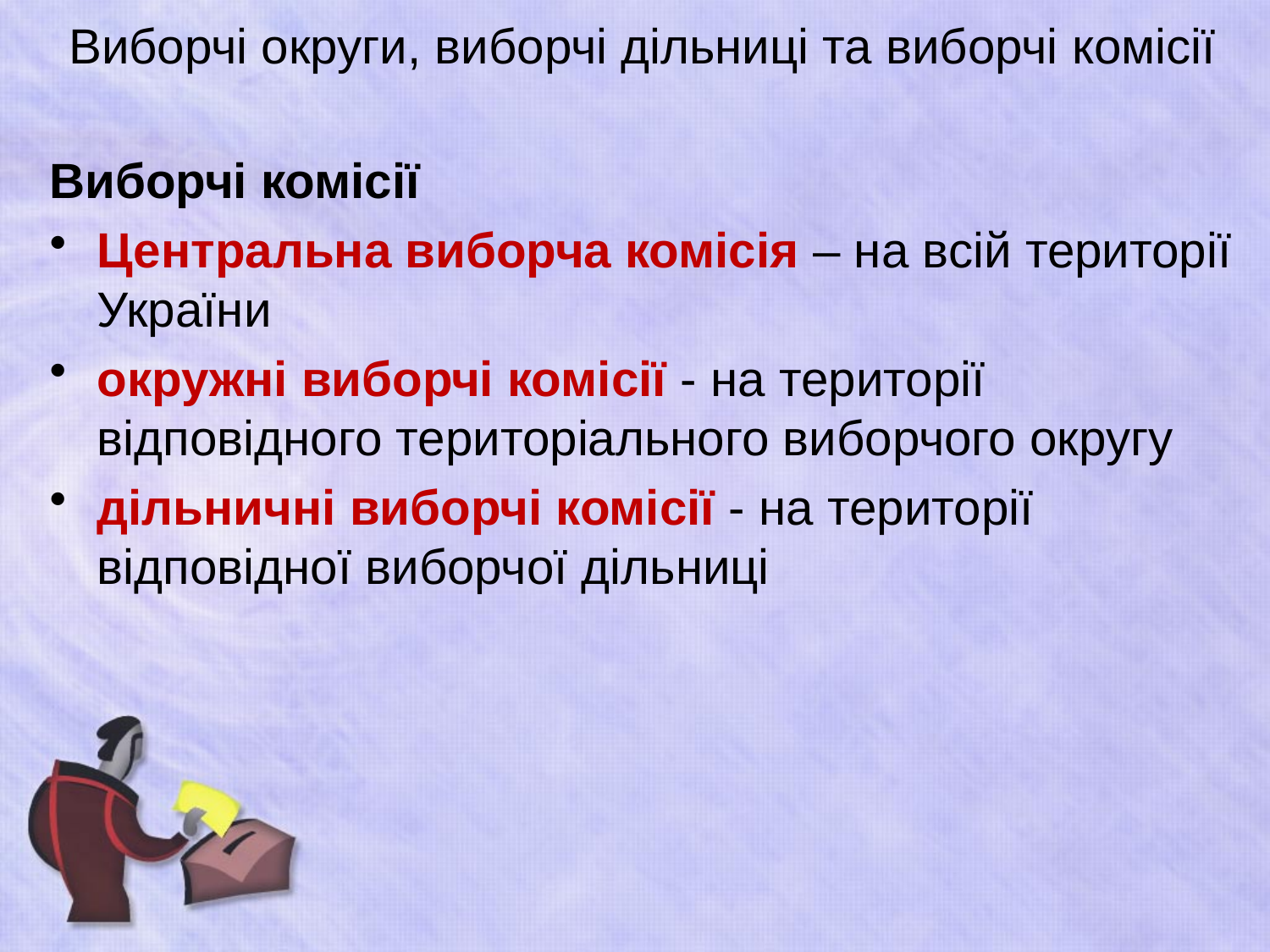

# Виборчі округи, виборчі дільниці та виборчі комісії
Виборчі комісії
Центральна виборча комісія – на всій території України
окружні виборчі комісії - на території відповідного територіального виборчого округу
дільничні виборчі комісії - на території відповідної виборчої дільниці